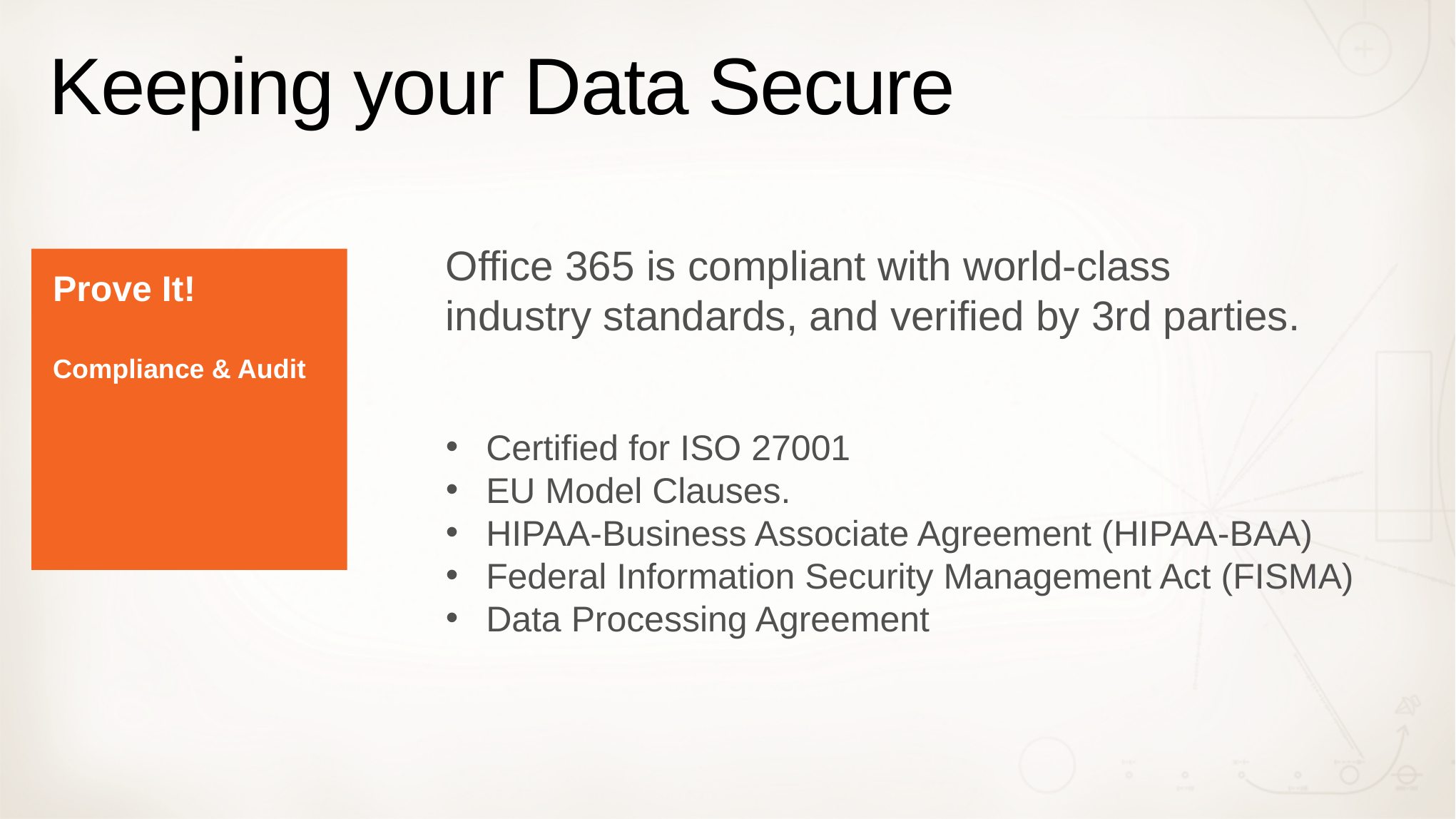

# Keeping your Data Secure
Office 365 is compliant with world-class
industry standards, and verified by 3rd parties.

Certified for ISO 27001
EU Model Clauses.
HIPAA-Business Associate Agreement (HIPAA-BAA)
Federal Information Security Management Act (FISMA)
Data Processing Agreement

Prove It!

Compliance & Audit